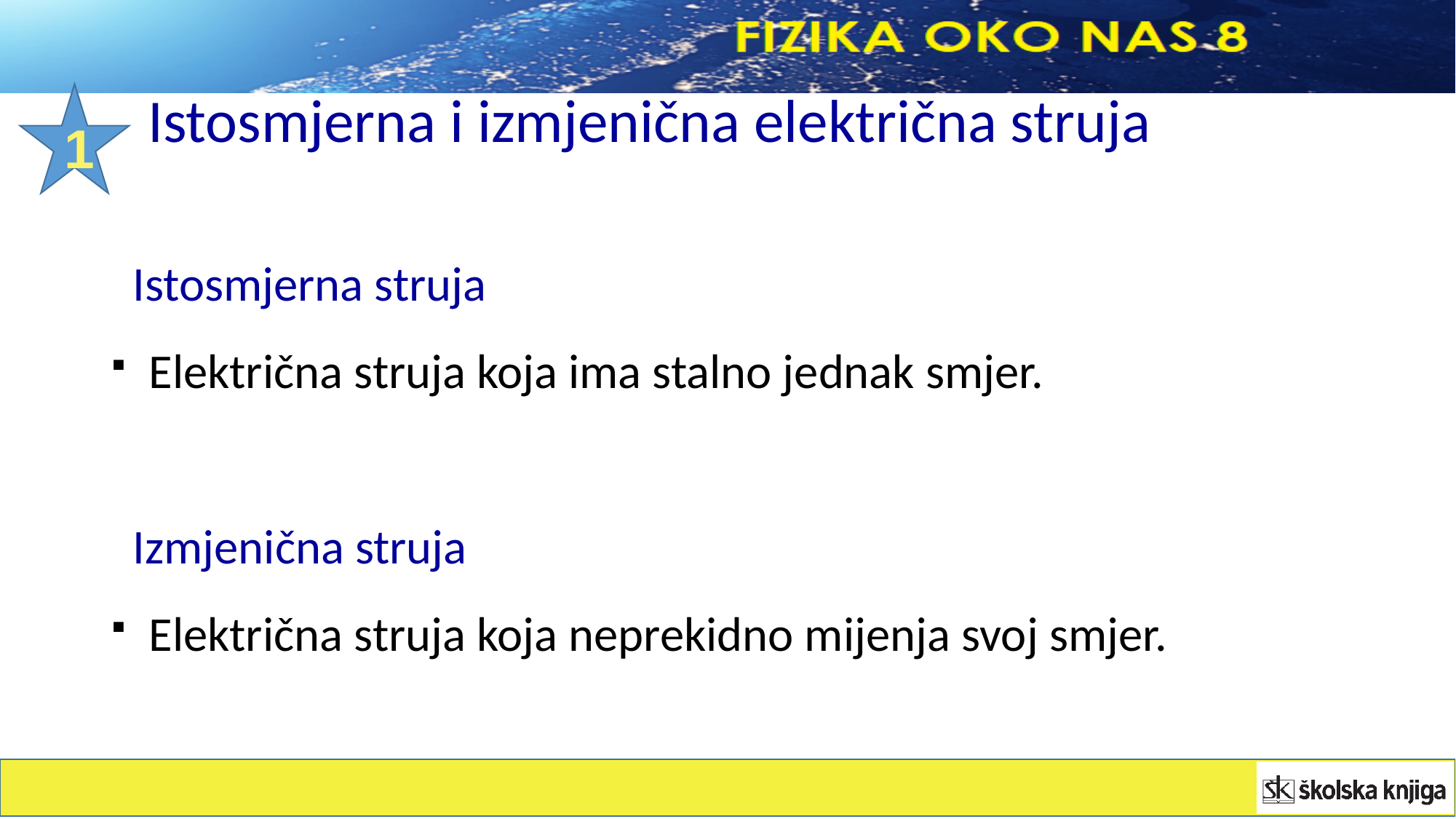

# Istosmjerna i izmjenična električna struja
1
  Istosmjerna struja
 Električna struja koja ima stalno jednak smjer.

  Izmjenična struja
 Električna struja koja neprekidno mijenja svoj smjer.